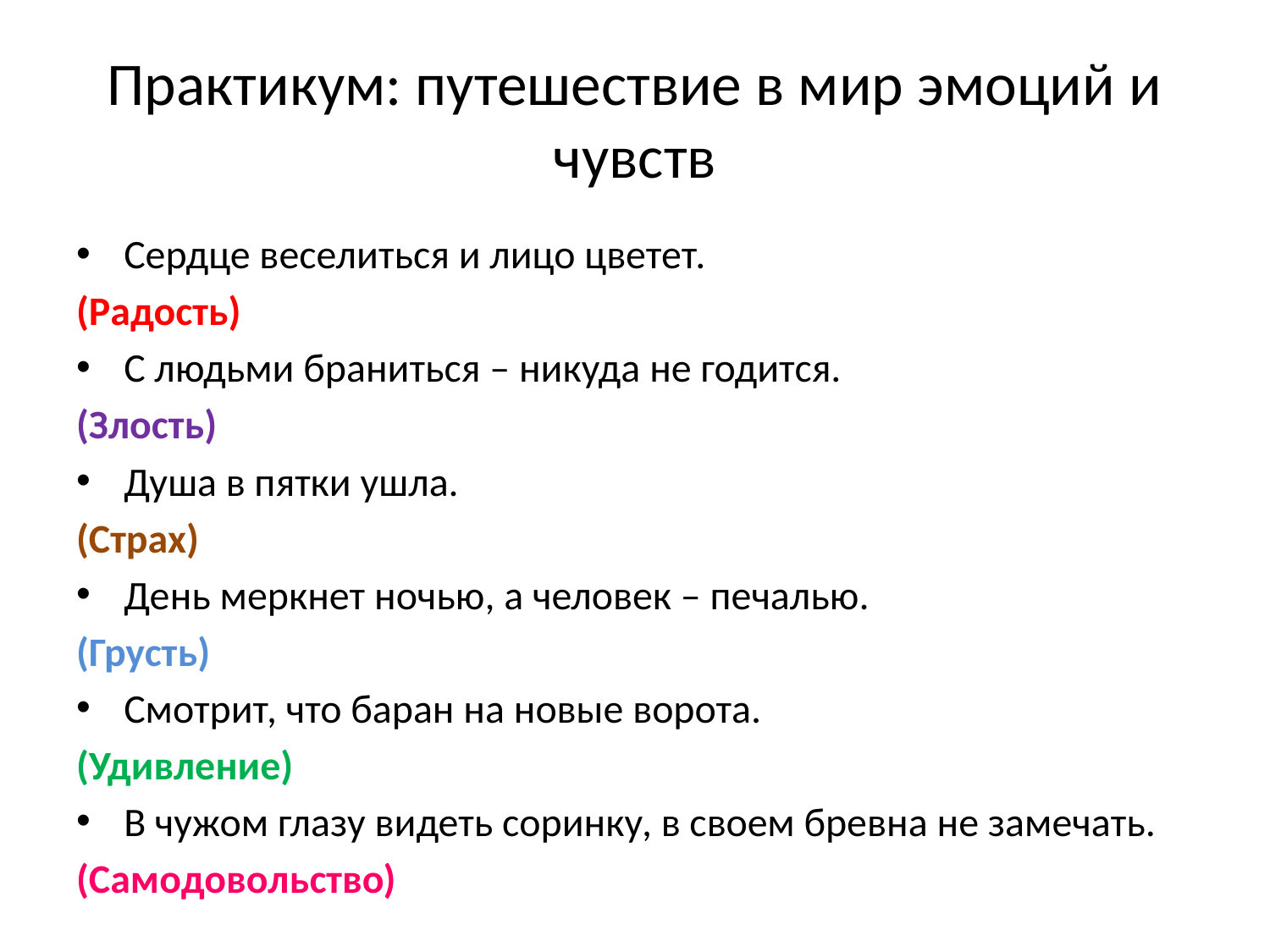

# Практикум: путешествие в мир эмоций и чувств
Сердце веселиться и лицо цветет.
(Радость)
С людьми браниться – никуда не годится.
(Злость)
Душа в пятки ушла.
(Страх)
День меркнет ночью, а человек – печалью.
(Грусть)
Смотрит, что баран на новые ворота.
(Удивление)
В чужом глазу видеть соринку, в своем бревна не замечать.
(Самодовольство)